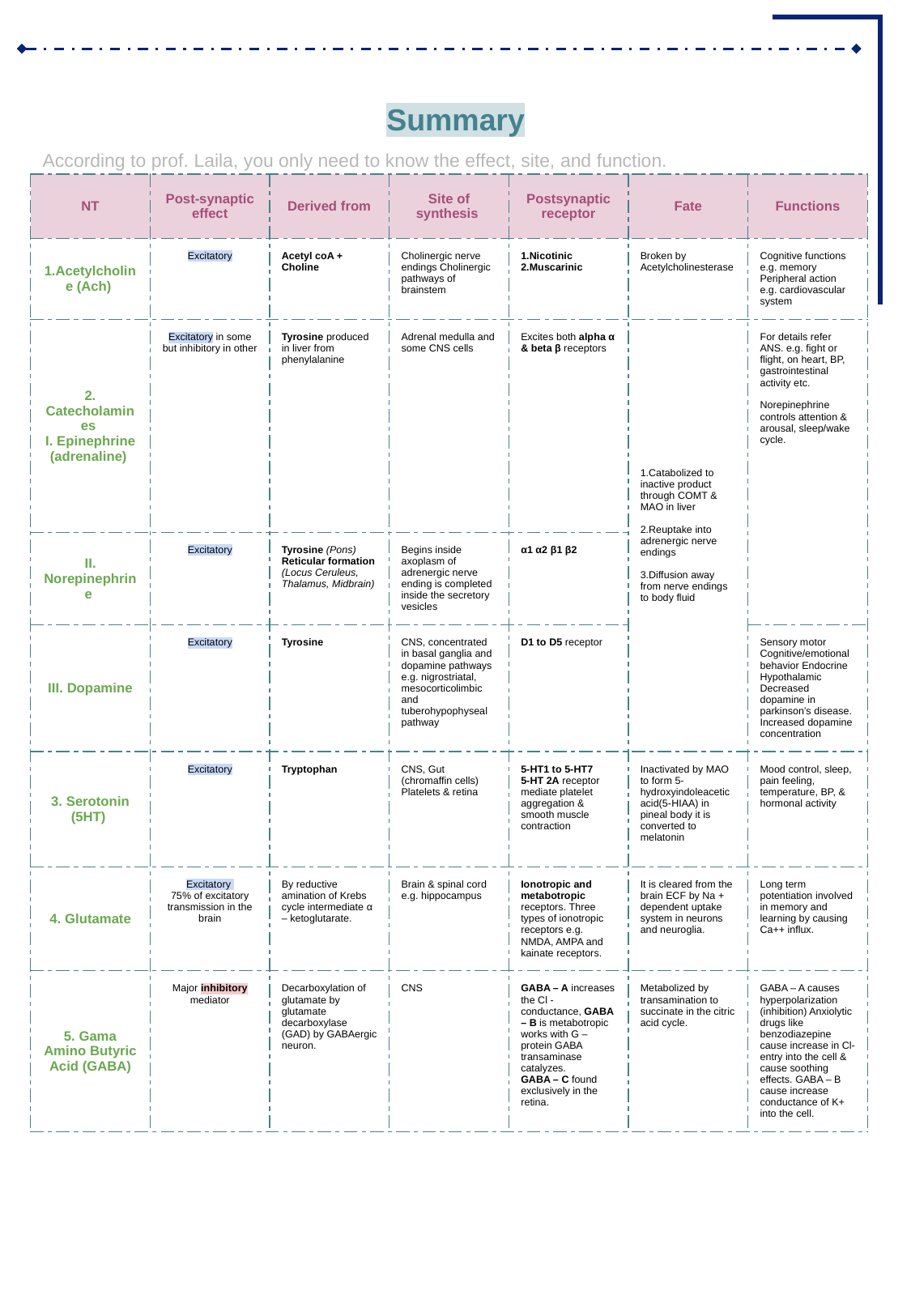

Summary
According to prof. Laila, you only need to know the effect, site, and function.
| NT | Post-synaptic effect | Derived from | Site of synthesis | Postsynaptic receptor | Fate | Functions |
| --- | --- | --- | --- | --- | --- | --- |
| 1.Acetylcholine (Ach) | Excitatory | Acetyl coA + Choline | Cholinergic nerve endings Cholinergic pathways of brainstem | 1.Nicotinic 2.Muscarinic | Broken by Acetylcholinesterase | Cognitive functions e.g. memory Peripheral action e.g. cardiovascular system |
| 2. Catecholamines I. Epinephrine (adrenaline) | Excitatory in some but inhibitory in other | Tyrosine produced in liver from phenylalanine | Adrenal medulla and some CNS cells | Excites both alpha α & beta β receptors | 1.Catabolized to inactive product through COMT & MAO in liver 2.Reuptake into adrenergic nerve endings 3.Diffusion away from nerve endings to body fluid | For details refer ANS. e.g. fight or flight, on heart, BP, gastrointestinal activity etc. Norepinephrine controls attention & arousal, sleep/wake cycle. |
| II. Norepinephrine | Excitatory | Tyrosine (Pons) Reticular formation (Locus Ceruleus, Thalamus, Midbrain) | Begins inside axoplasm of adrenergic nerve ending is completed inside the secretory vesicles | α1 α2 β1 β2 |  |  |
| III. Dopamine | Excitatory | Tyrosine | CNS, concentrated in basal ganglia and dopamine pathways e.g. nigrostriatal, mesocorticolimbic and tuberohypophyseal pathway | D1 to D5 receptor |  | Sensory motor Cognitive/emotional behavior Endocrine Hypothalamic Decreased dopamine in parkinson’s disease. Increased dopamine concentration |
| 3. Serotonin (5HT) | Excitatory | Tryptophan | CNS, Gut (chromaffin cells) Platelets & retina | 5-HT1 to 5-HT7 5-HT 2A receptor mediate platelet aggregation & smooth muscle contraction | Inactivated by MAO to form 5- hydroxyindoleacetic acid(5-HIAA) in pineal body it is converted to melatonin | Mood control, sleep, pain feeling, temperature, BP, & hormonal activity |
| 4. Glutamate | Excitatory 75% of excitatory transmission in the brain | By reductive amination of Krebs cycle intermediate α – ketoglutarate. | Brain & spinal cord e.g. hippocampus | Ionotropic and metabotropic receptors. Three types of ionotropic receptors e.g. NMDA, AMPA and kainate receptors. | It is cleared from the brain ECF by Na + dependent uptake system in neurons and neuroglia. | Long term potentiation involved in memory and learning by causing Ca++ influx. |
| 5. Gama Amino Butyric Acid (GABA) | Major inhibitory mediator | Decarboxylation of glutamate by glutamate decarboxylase (GAD) by GABAergic neuron. | CNS | GABA – A increases the Cl - conductance, GABA – B is metabotropic works with G – protein GABA transaminase catalyzes. GABA – C found exclusively in the retina. | Metabolized by transamination to succinate in the citric acid cycle. | GABA – A causes hyperpolarization (inhibition) Anxiolytic drugs like benzodiazepine cause increase in Cl- entry into the cell & cause soothing effects. GABA – B cause increase conductance of K+ into the cell. |